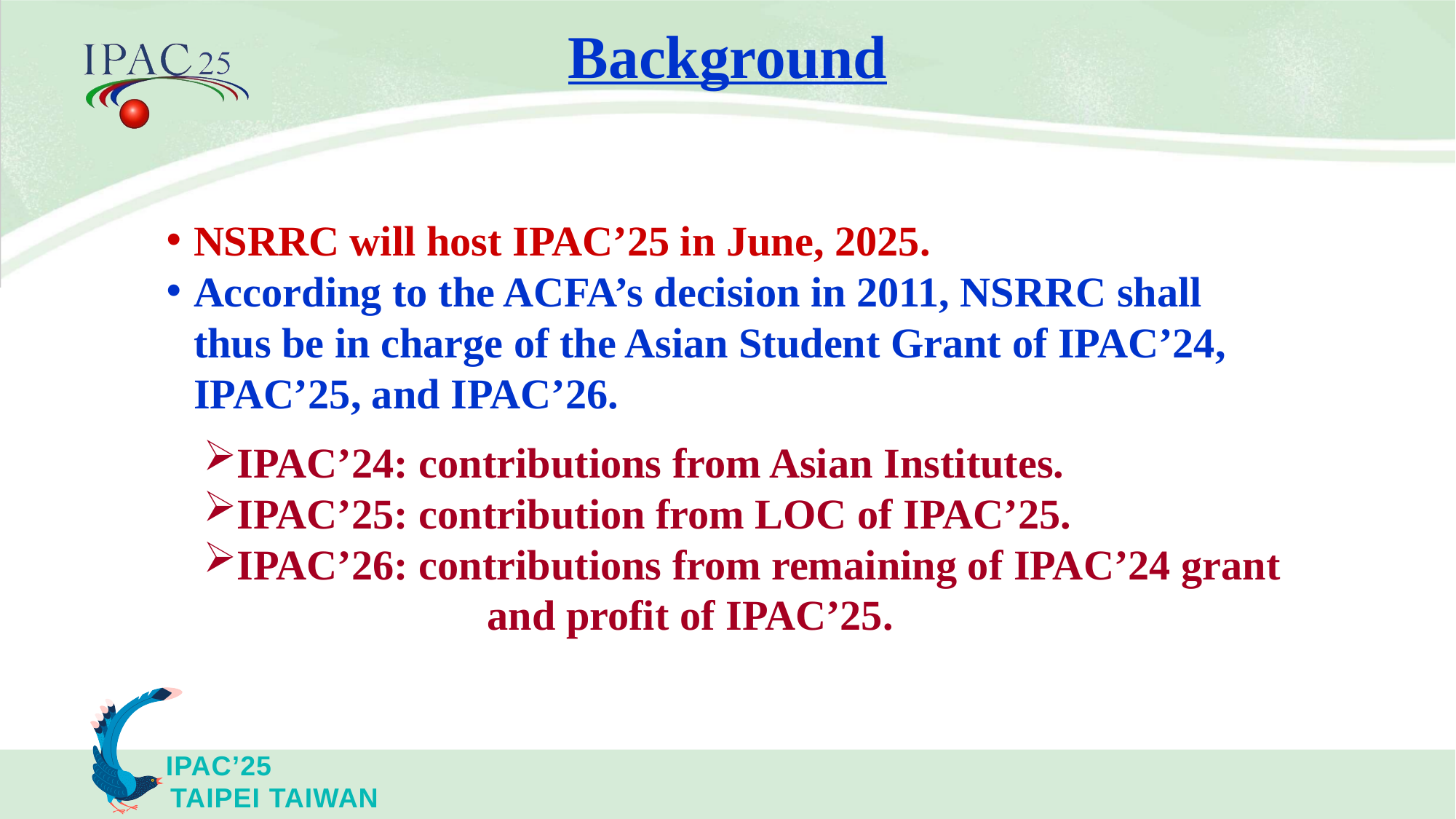

# Background
NSRRC will host IPAC’25 in June, 2025.
According to the ACFA’s decision in 2011, NSRRC shall thus be in charge of the Asian Student Grant of IPAC’24, IPAC’25, and IPAC’26.
IPAC’24: contributions from Asian Institutes.
IPAC’25: contribution from LOC of IPAC’25.
IPAC’26: contributions from remaining of IPAC’24 grant 	and profit of IPAC’25.